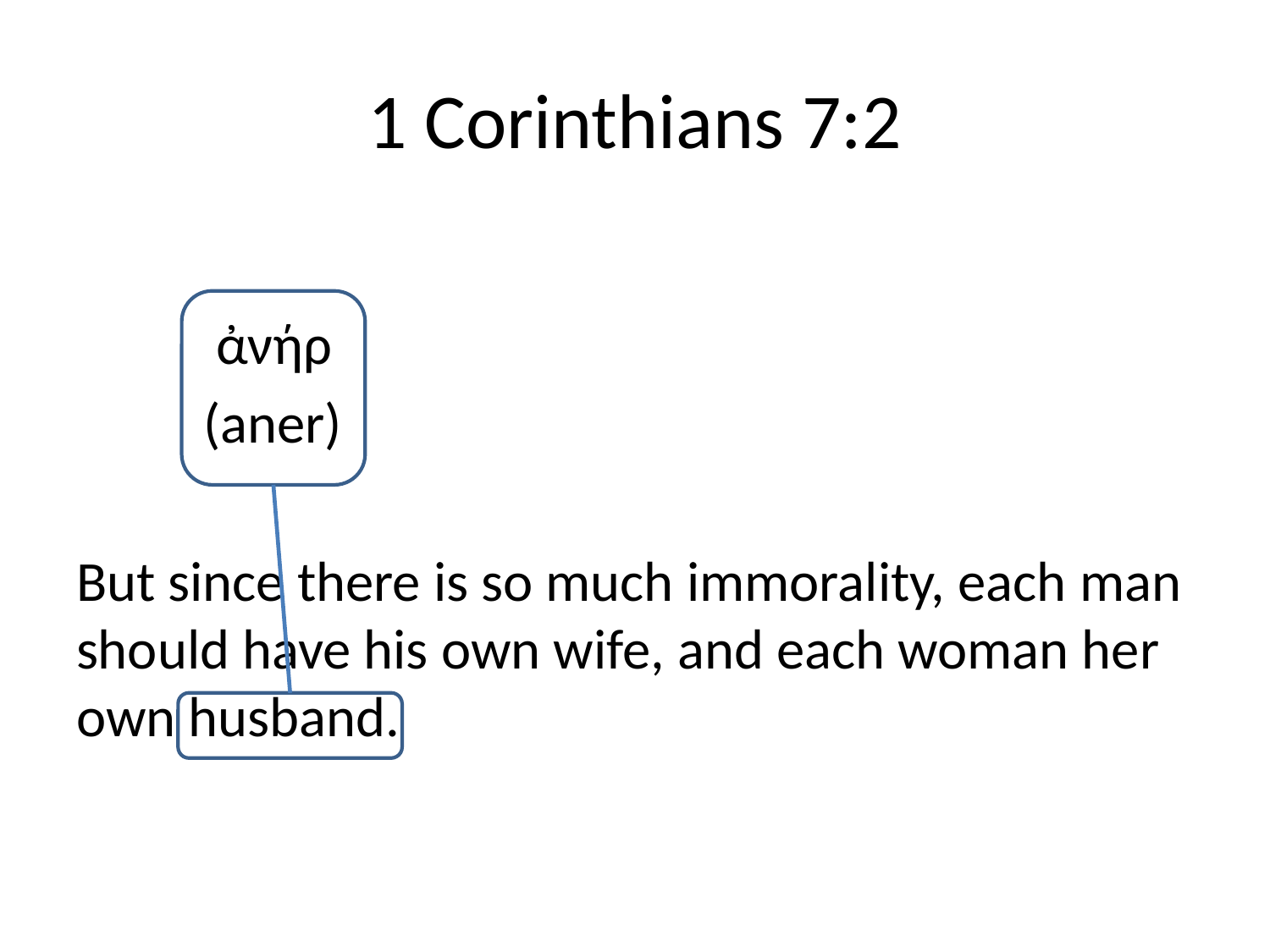

# 1 Corinthians 7:2

	 ἀνήρ
	(aner)

But since there is so much immorality, each man should have his own wife, and each woman her own husband.